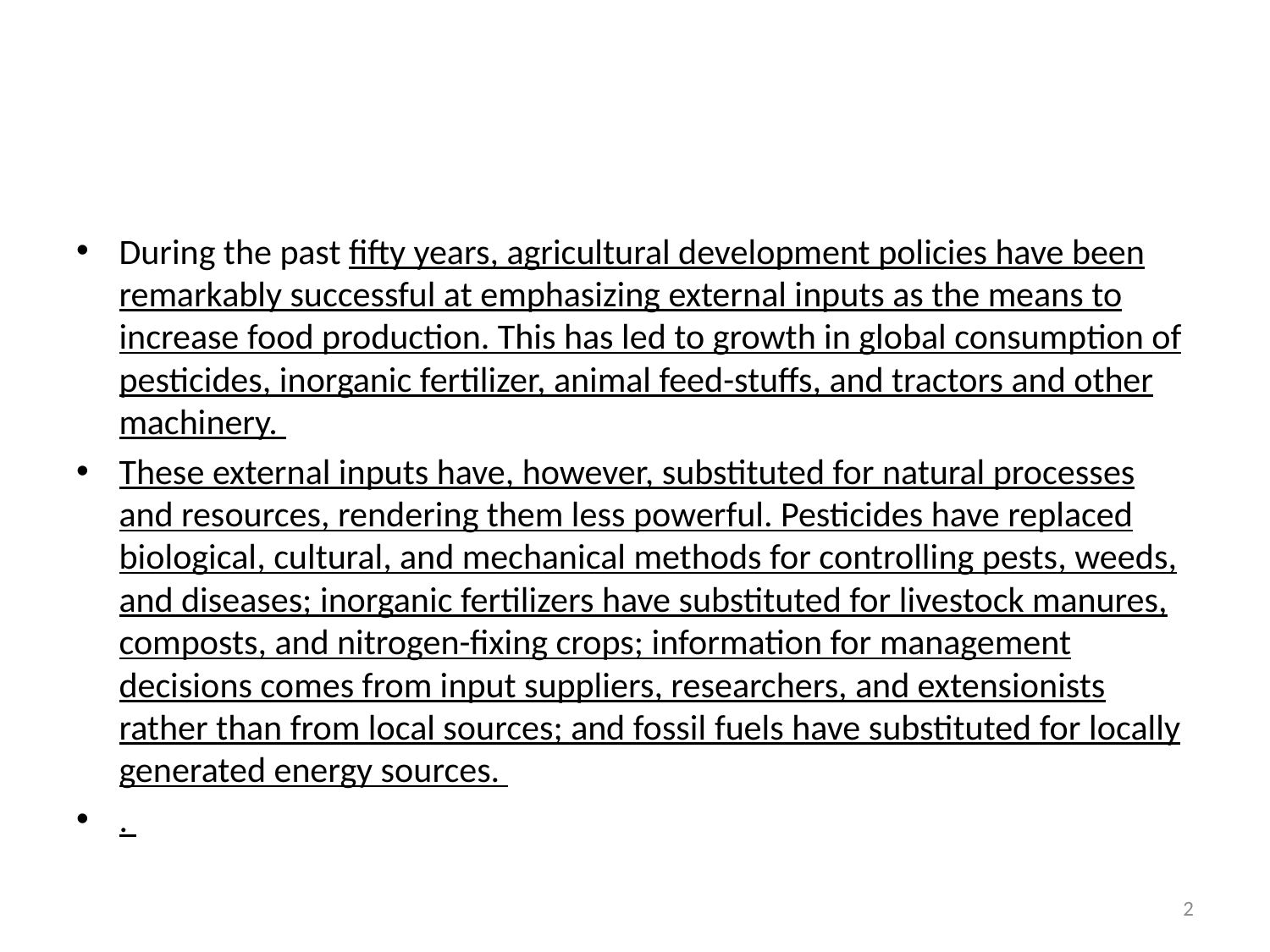

#
During the past fifty years, agricultural development policies have been remarkably successful at emphasizing external inputs as the means to increase food production. This has led to growth in global consumption of pesticides, inorganic fertilizer, animal feed-stuffs, and tractors and other machinery.
These external inputs have, however, substituted for natural processes and resources, rendering them less powerful. Pesticides have replaced biological, cultural, and mechanical methods for controlling pests, weeds, and diseases; inorganic fertilizers have substituted for livestock manures, composts, and nitrogen-fixing crops; information for management decisions comes from input suppliers, researchers, and extensionists rather than from local sources; and fossil fuels have substituted for locally generated energy sources.
.

2